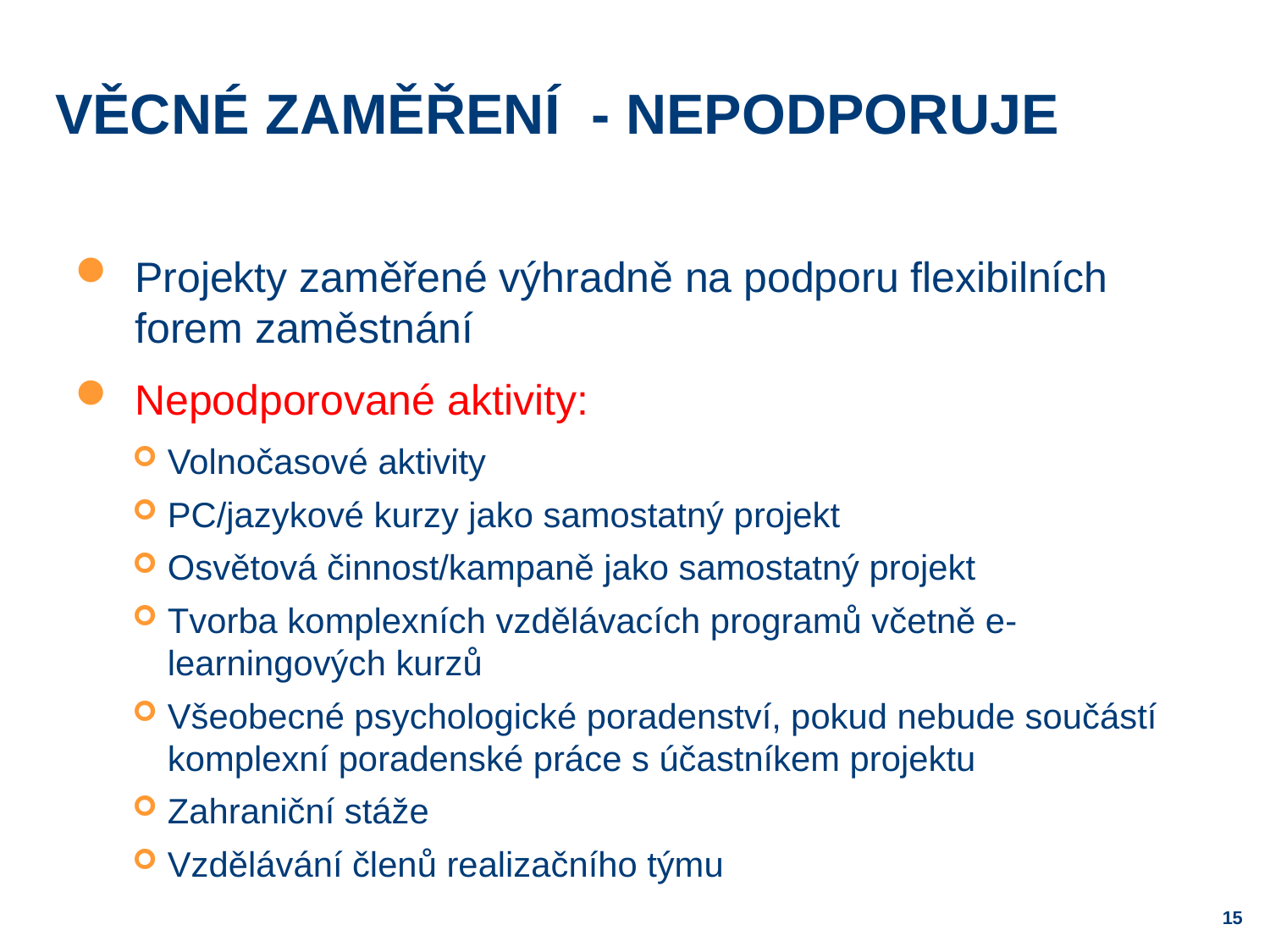

# Věcné zaměření  - nepodporuje
Projekty zaměřené výhradně na podporu flexibilních forem zaměstnání
Nepodporované aktivity:
Volnočasové aktivity
PC/jazykové kurzy jako samostatný projekt
Osvětová činnost/kampaně jako samostatný projekt
Tvorba komplexních vzdělávacích programů včetně e-learningových kurzů
Všeobecné psychologické poradenství, pokud nebude součástí komplexní poradenské práce s účastníkem projektu
Zahraniční stáže
Vzdělávání členů realizačního týmu

15